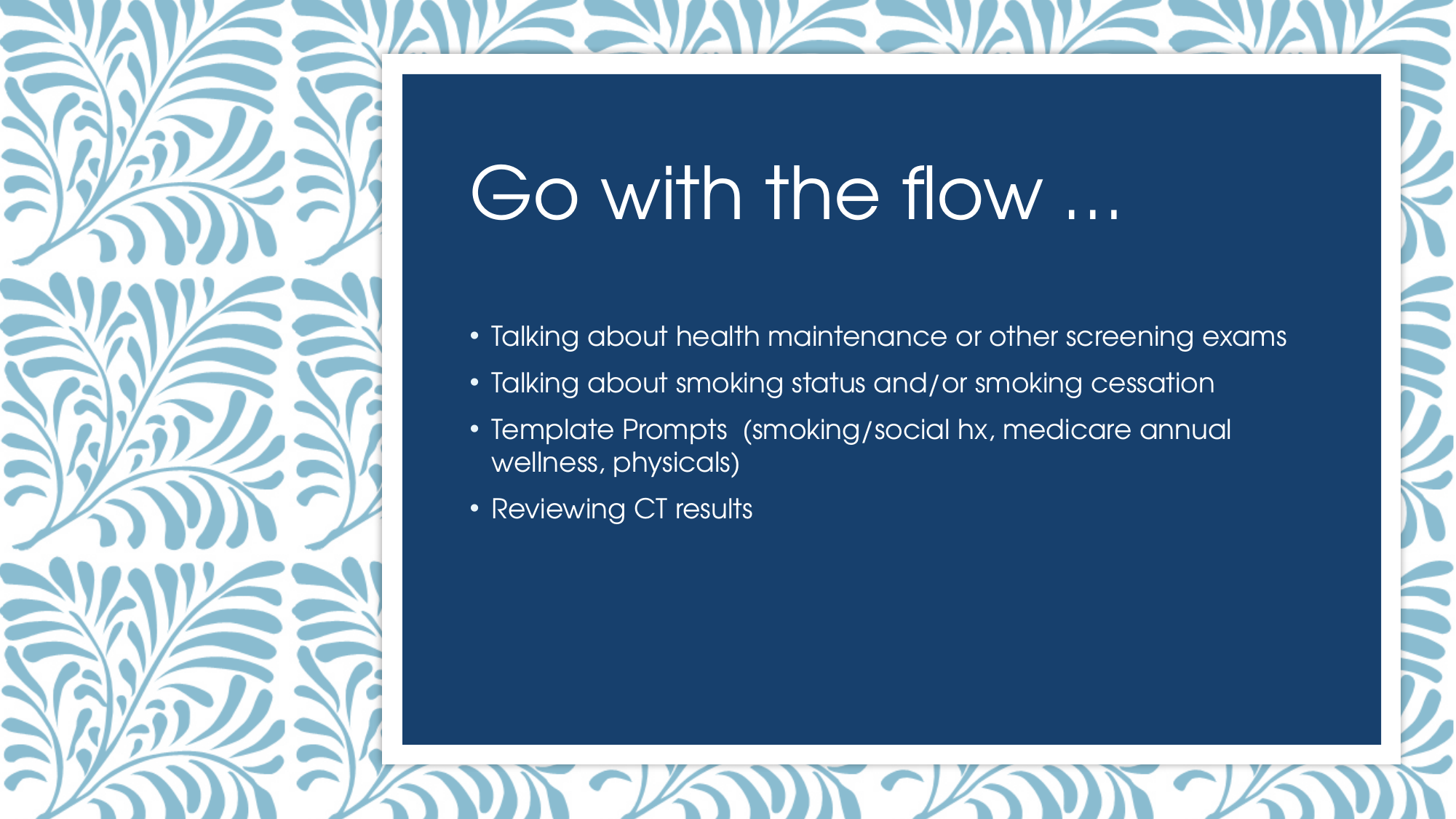

# Go with the flow …
Talking about health maintenance or other screening exams
Talking about smoking status and/or smoking cessation
Template Prompts  (smoking/social hx, medicare annual wellness, physicals)
Reviewing CT results